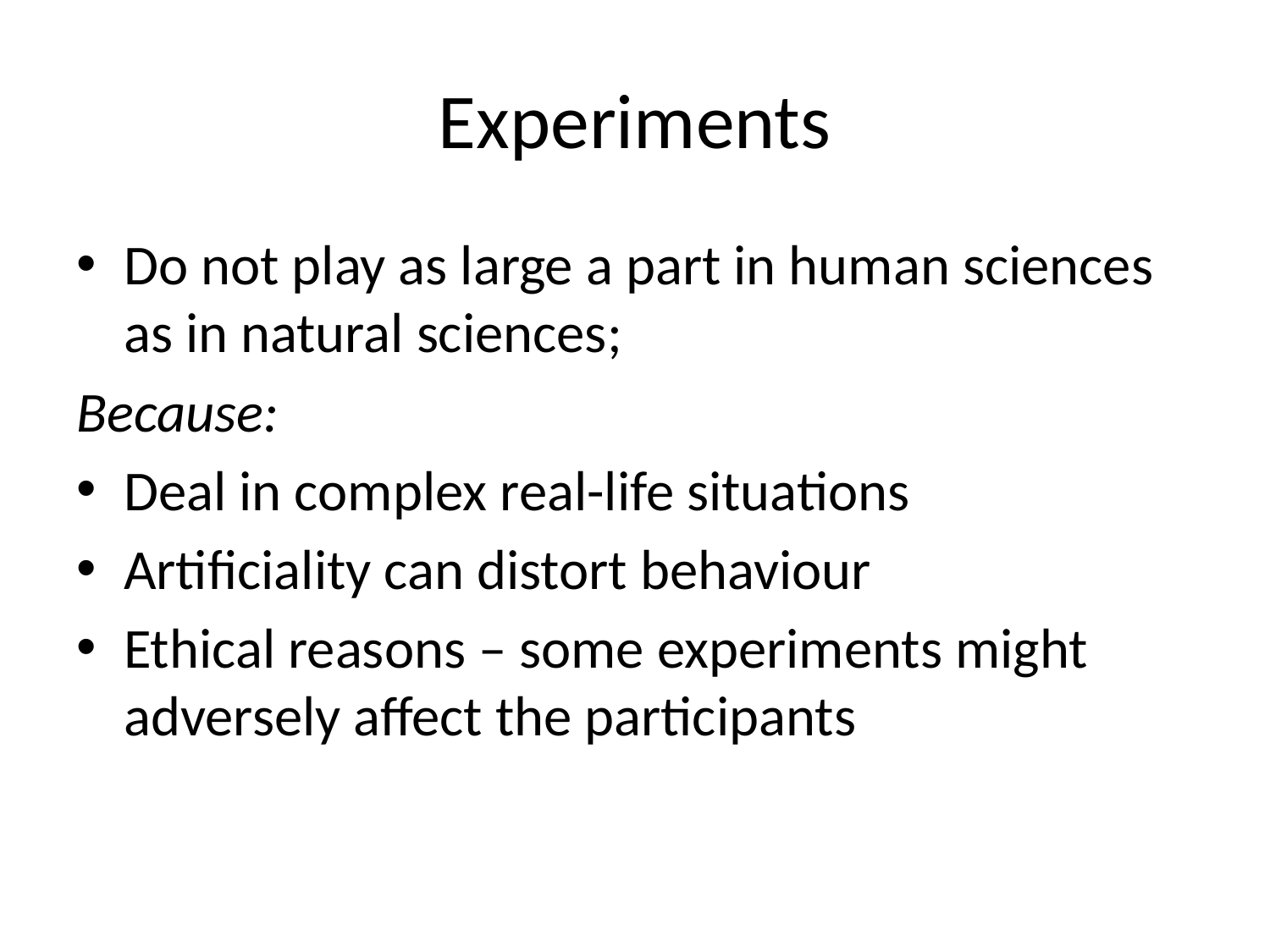

# Experiments
Do not play as large a part in human sciences as in natural sciences;
Because:
Deal in complex real-life situations
Artificiality can distort behaviour
Ethical reasons – some experiments might adversely affect the participants